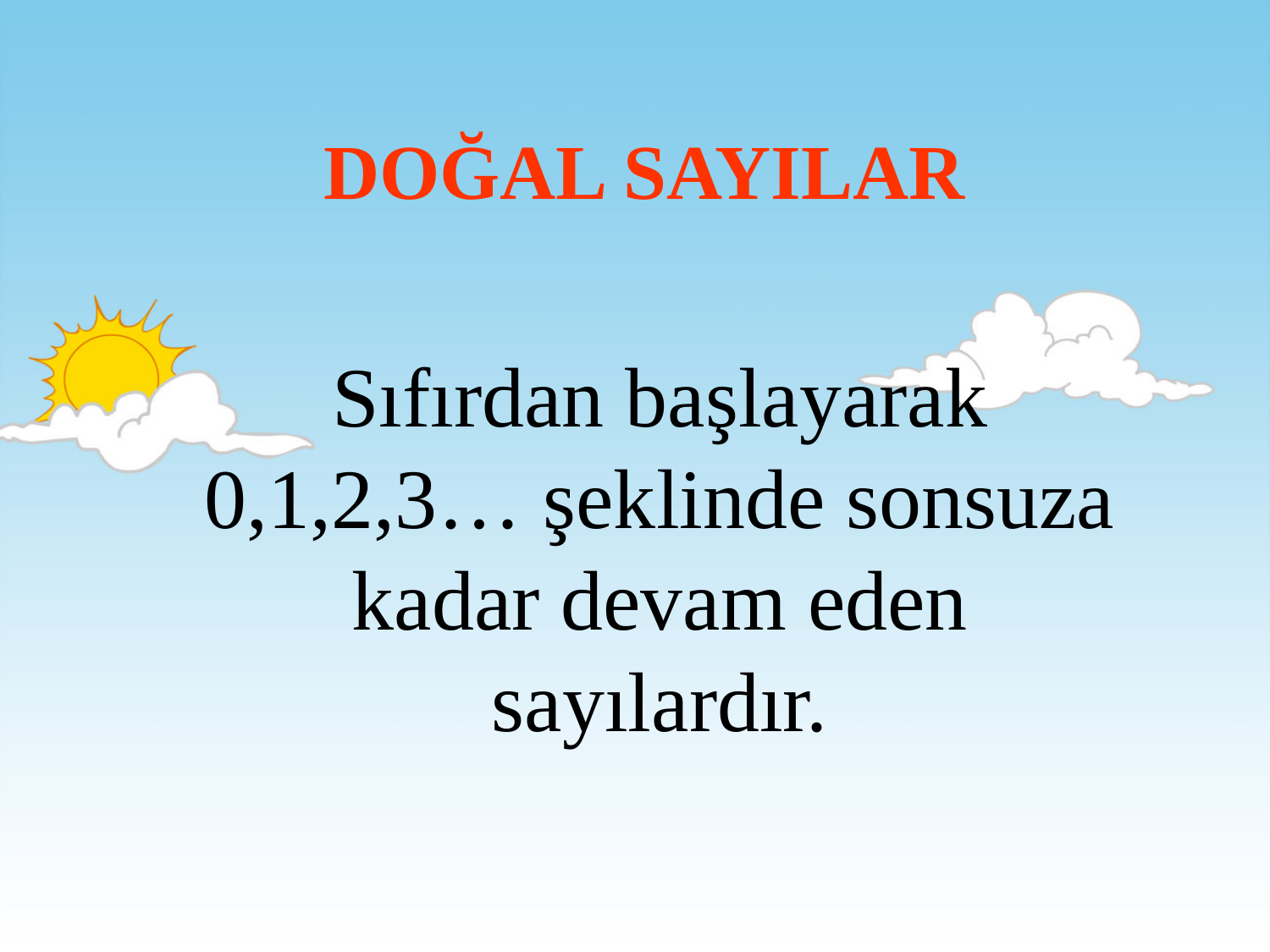

# DOĞAL SAYILAR
Sıfırdan başlayarak 0,1,2,3… şeklinde sonsuza kadar devam eden sayılardır.